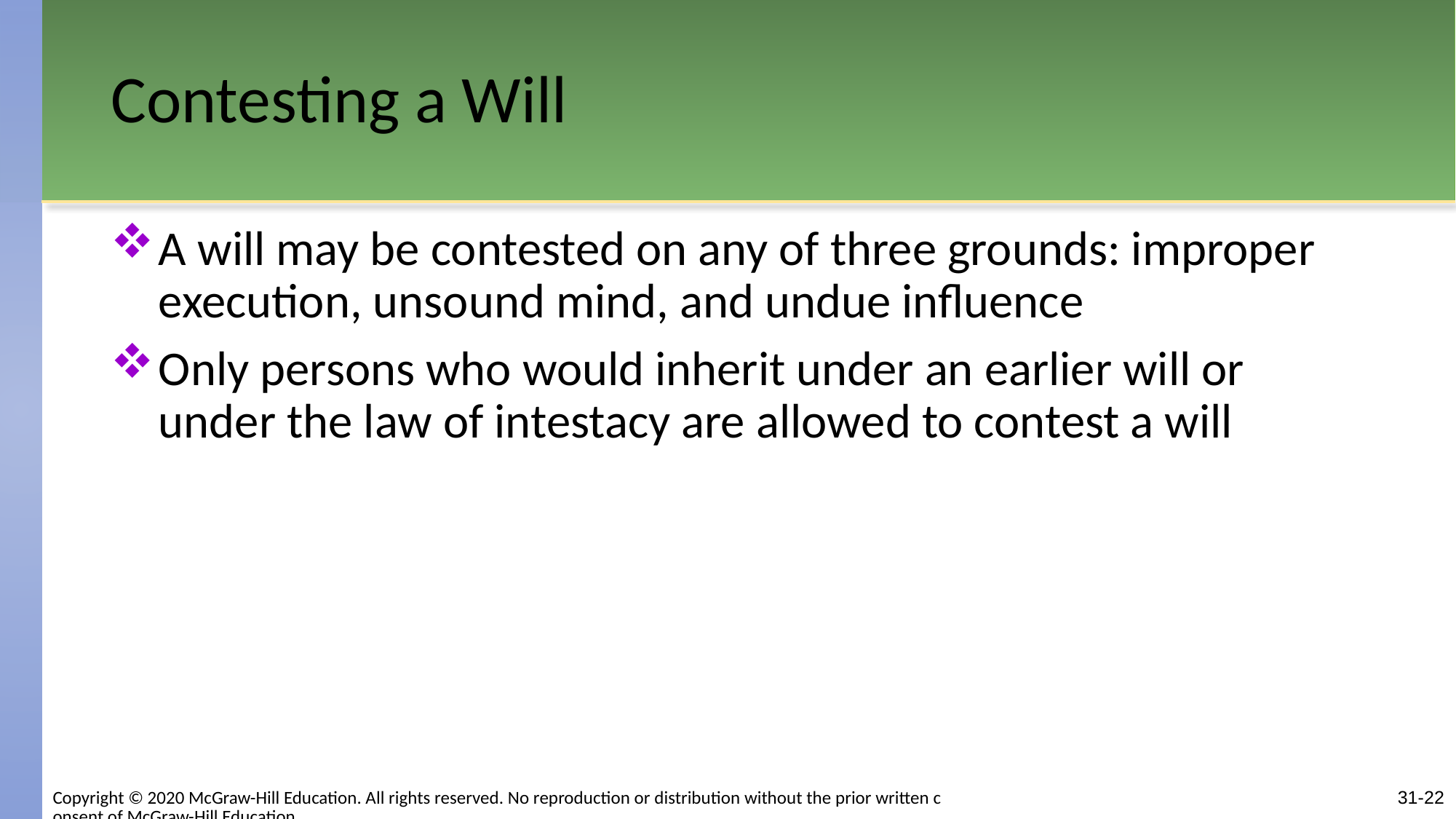

# Contesting a Will
A will may be contested on any of three grounds: improper execution, unsound mind, and undue influence
Only persons who would inherit under an earlier will or under the law of intestacy are allowed to contest a will

Copyright © 2020 McGraw-Hill Education. All rights reserved. No reproduction or distribution without the prior written consent of McGraw-Hill Education.
31-22